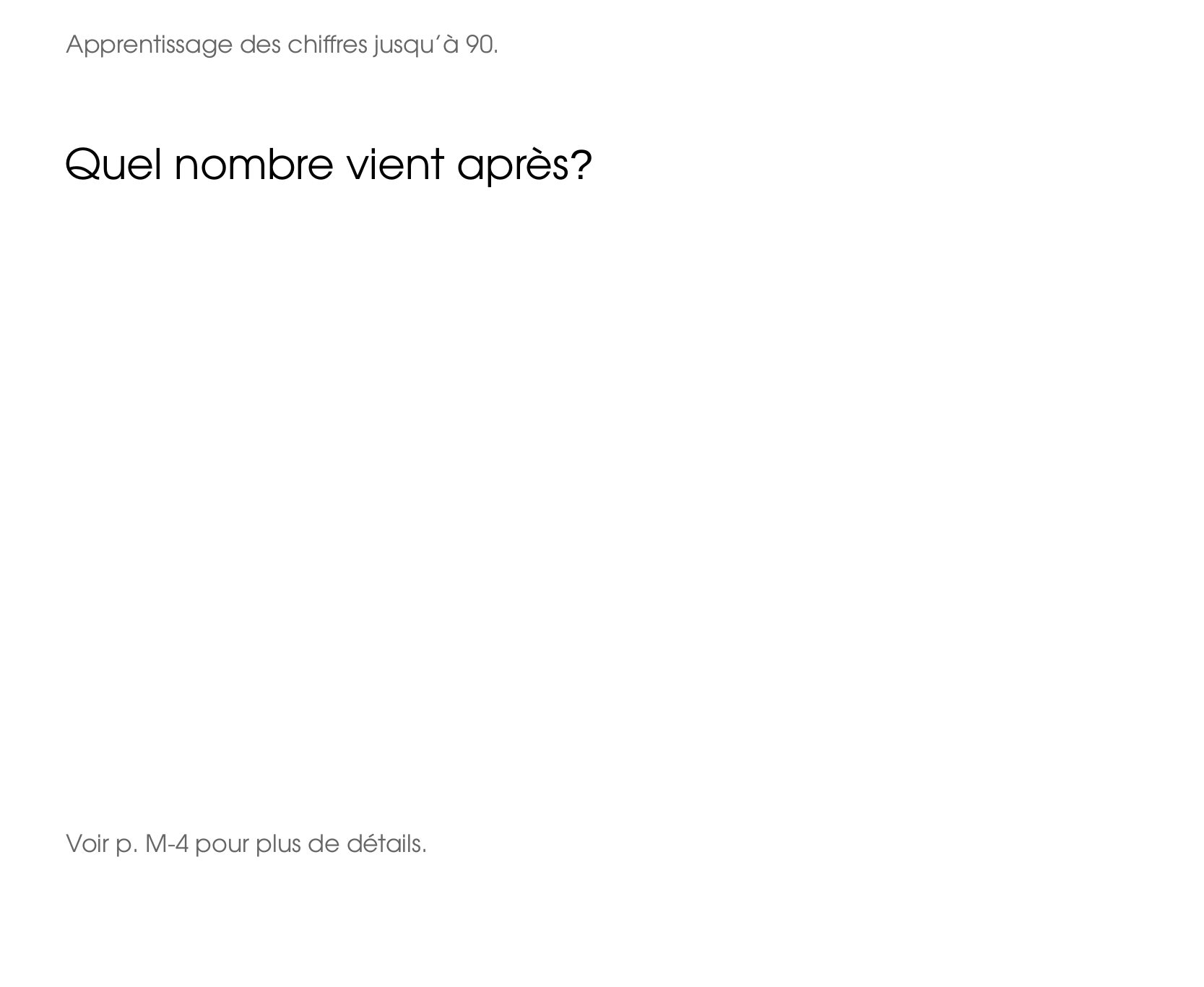

Apprentissage des chiffres jusqu’à 90.
Quel nombre vient après?
Voir p. M-4 pour plus de détails.